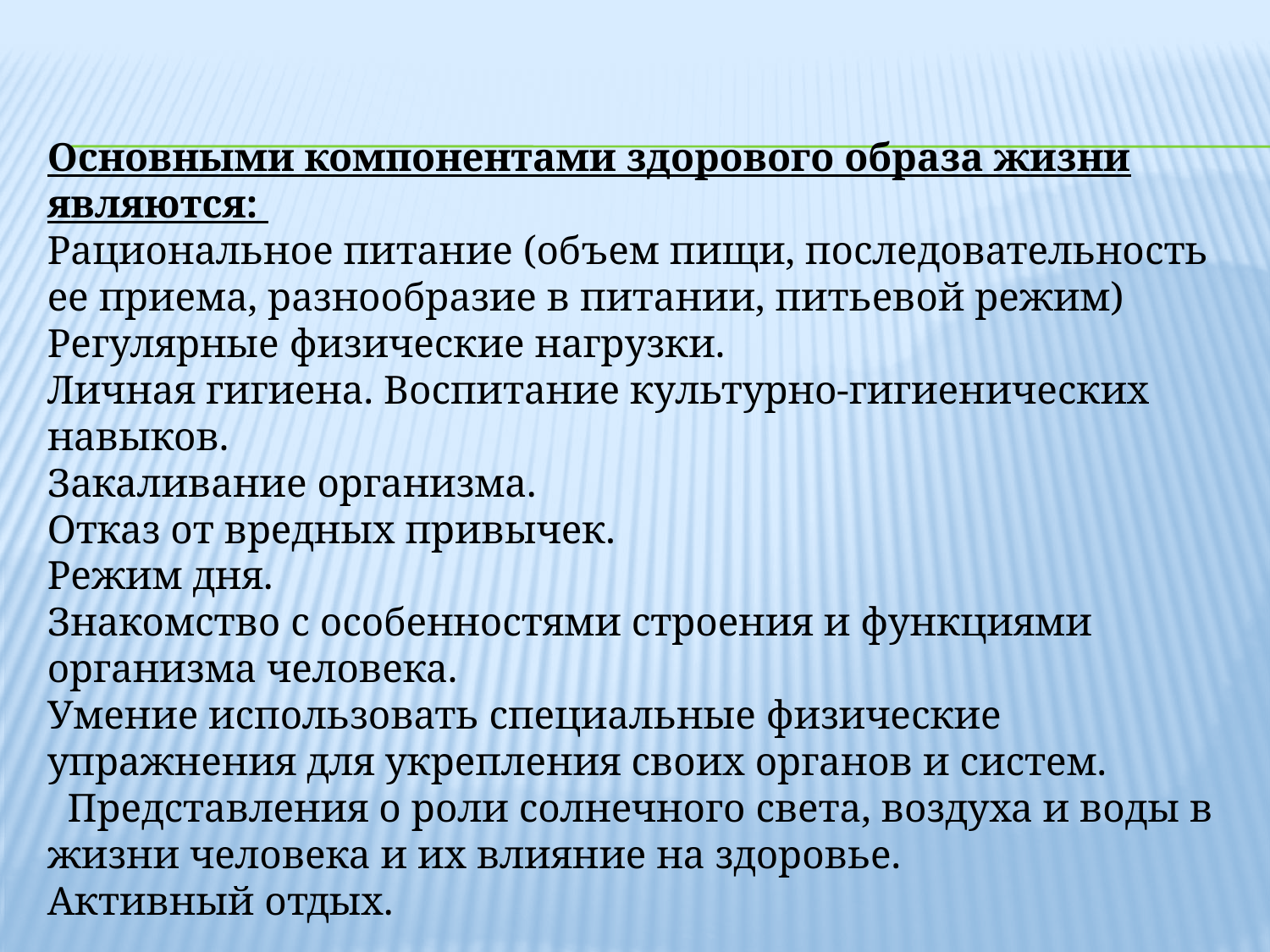

Основными компонентами здорового образа жизни являются:
Рациональное питание (объем пищи, последовательность ее приема, разнообразие в питании, питьевой режим)
Регулярные физические нагрузки.
Личная гигиена. Воспитание культурно-гигиенических навыков.
Закаливание организма.
Отказ от вредных привычек.
Режим дня.
Знакомство с особенностями строения и функциями организма человека.
Умение использовать специальные физические упражнения для укрепления своих органов и систем.
  Представления о роли солнечного света, воздуха и воды в жизни человека и их влияние на здоровье.
Активный отдых.